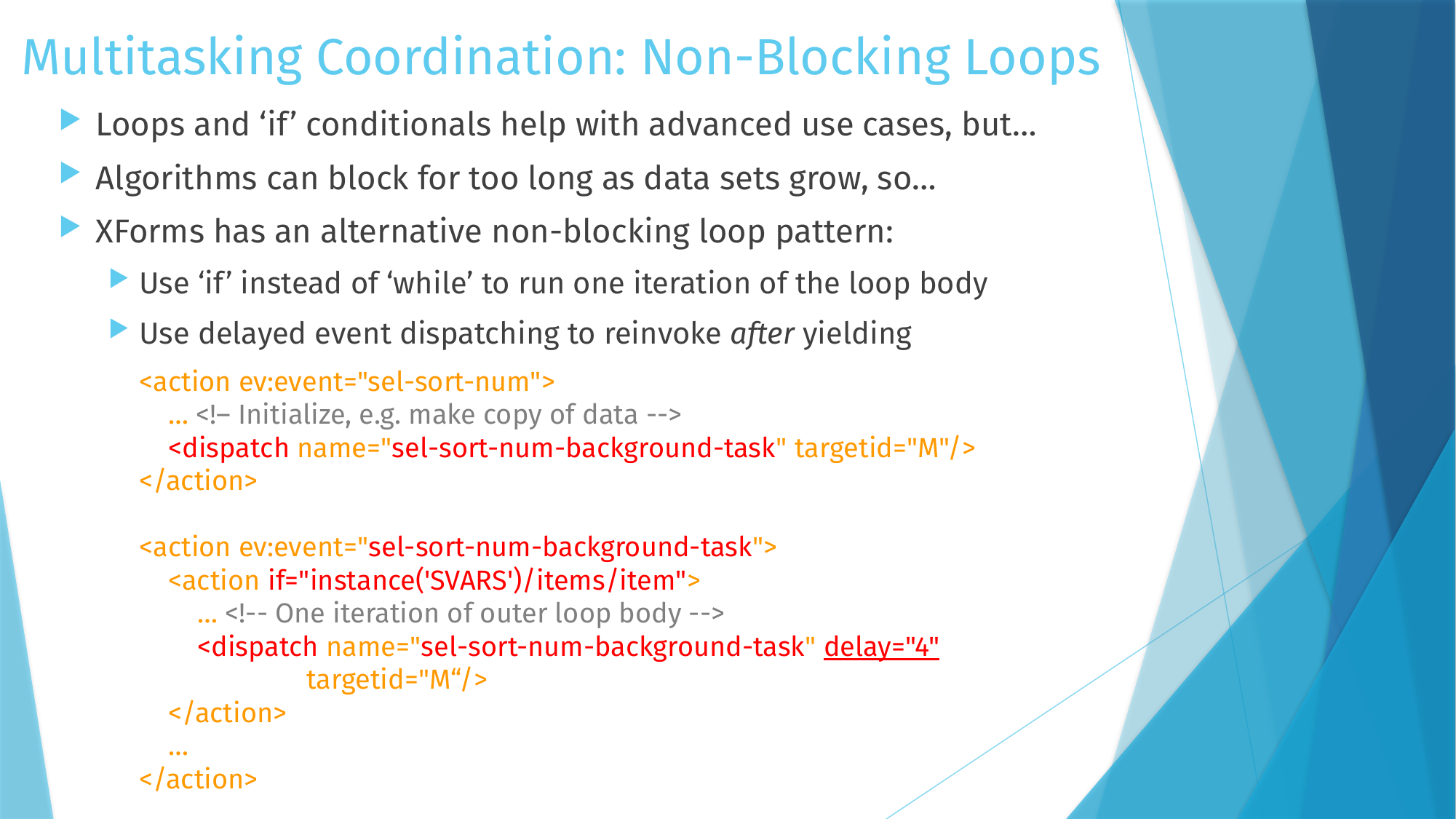

# Multitasking Coordination: Non-Blocking Loops
Loops and ‘if’ conditionals help with advanced use cases, but…
Algorithms can block for too long as data sets grow, so…
XForms has an alternative non-blocking loop pattern:
Use ‘if’ instead of ‘while’ to run one iteration of the loop body
Use delayed event dispatching to reinvoke after yielding
<action ev:event="sel-sort-num">
    … <!– Initialize, e.g. make copy of data -->
    <dispatch name="sel-sort-num-background-task" targetid="M"/>
</action>
<action ev:event="sel-sort-num-background-task">
    <action if="instance('SVARS')/items/item">
        … <!-- One iteration of outer loop body -->
        <dispatch name="sel-sort-num-background-task" delay="4"
                       targetid="M“/>
    </action>
    …
</action>